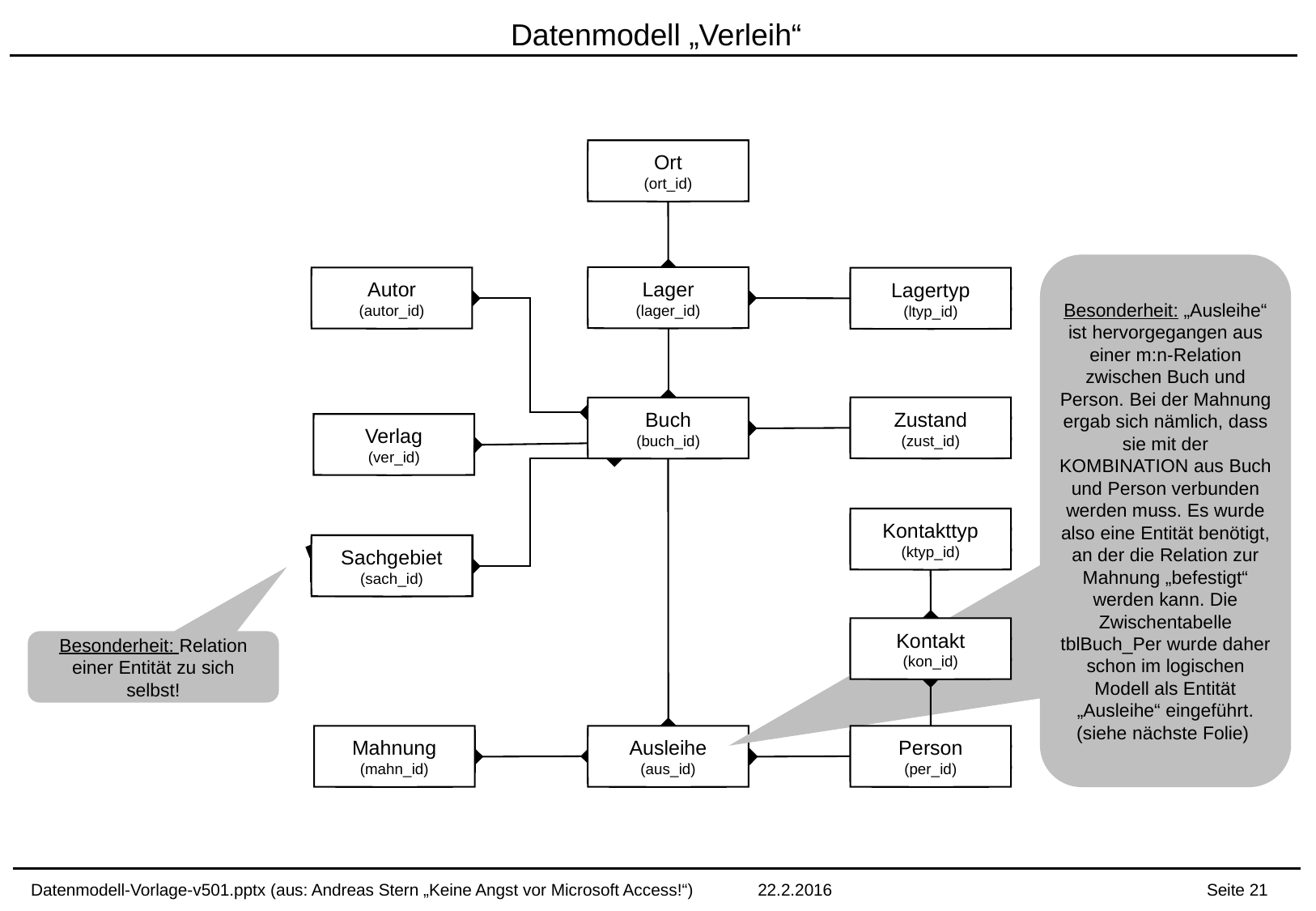

# Datenmodell „Verleih“
Ort
(ort_id)
Besonderheit: „Ausleihe“ ist hervorgegangen aus einer m:n-Relation zwischen Buch und Person. Bei der Mahnung ergab sich nämlich, dass sie mit der KOMBINATION aus Buch und Person verbunden werden muss. Es wurde also eine Entität benötigt, an der die Relation zur Mahnung „befestigt“ werden kann. Die Zwischentabelle tblBuch_Per wurde daher schon im logischen Modell als Entität „Ausleihe“ eingeführt.
(siehe nächste Folie)
Lager
(lager_id)
Autor
(autor_id)
Lagertyp
(ltyp_id)
Zustand
(zust_id)
Buch
(buch_id)
Verlag
(ver_id)
Kontakttyp
(ktyp_id)
Sachgebiet
(sach_id)
Sachgebiet
(sach_id)
Kontakt
(kon_id)
Besonderheit: Relation einer Entität zu sich selbst!
Mahnung
(mahn_id)
Ausleihe
(aus_id)
Person
(per_id)